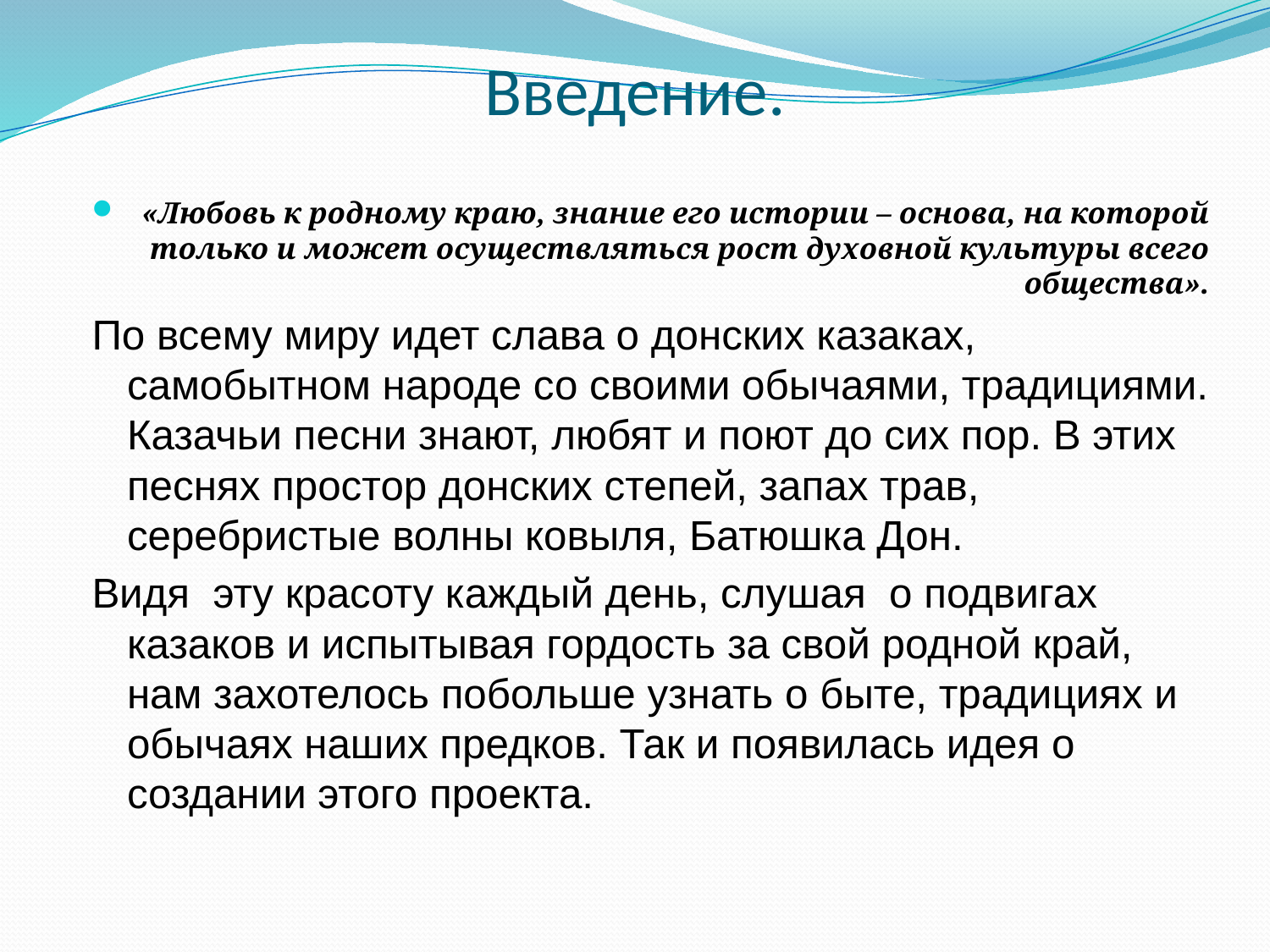

# Введение.
«Любовь к родному краю, знание его истории – основа, на которой только и может осуществляться рост духовной культуры всего общества».
По всему миру идет слава о донских казаках, самобытном народе со своими обычаями, традициями. Казачьи песни знают, любят и поют до сих пор. В этих песнях простор донских степей, запах трав, серебристые волны ковыля, Батюшка Дон.
Видя  эту красоту каждый день, слушая  о подвигах  казаков и испытывая гордость за свой родной край, нам захотелось побольше узнать о быте, традициях и обычаях наших предков. Так и появилась идея о создании этого проекта.